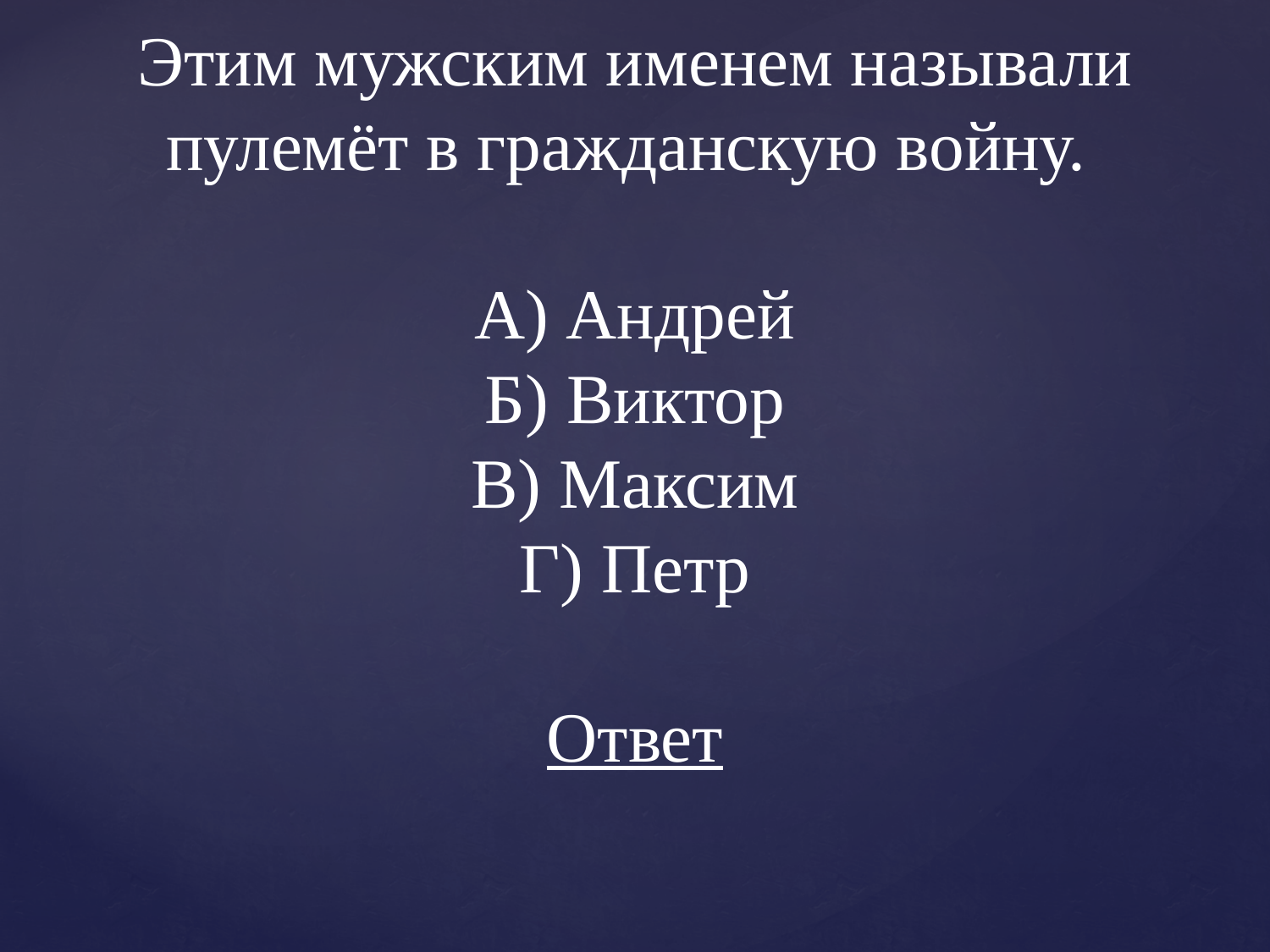

# Этим мужским именем называли пулемёт в гражданскую войну. А) Андрей Б) Виктор В) Максим Г) Петр Ответ